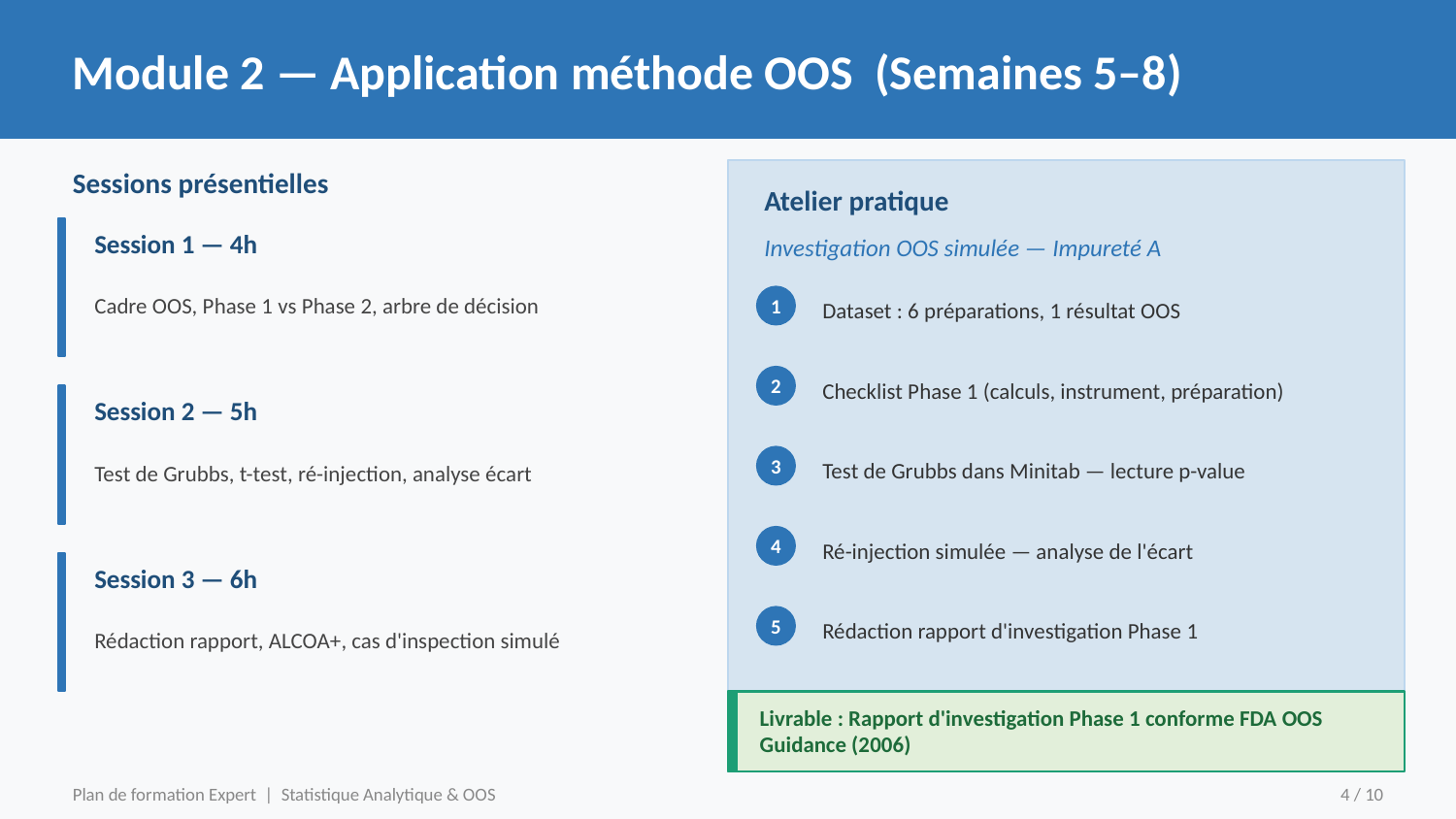

Module 2 — Application méthode OOS  (Semaines 5–8)
Sessions présentielles

Atelier pratique

Session 1 — 4h
Investigation OOS simulée — Impureté A
Cadre OOS, Phase 1 vs Phase 2, arbre de décision

1
Dataset : 6 préparations, 1 résultat OOS

2
Checklist Phase 1 (calculs, instrument, préparation)

Session 2 — 5h
Test de Grubbs, t-test, ré-injection, analyse écart

3
Test de Grubbs dans Minitab — lecture p-value

4
Ré-injection simulée — analyse de l'écart

Session 3 — 6h
Rédaction rapport, ALCOA+, cas d'inspection simulé

5
Rédaction rapport d'investigation Phase 1

Livrable : Rapport d'investigation Phase 1 conforme FDA OOS Guidance (2006)
Plan de formation Expert  |  Statistique Analytique & OOS
4 / 10